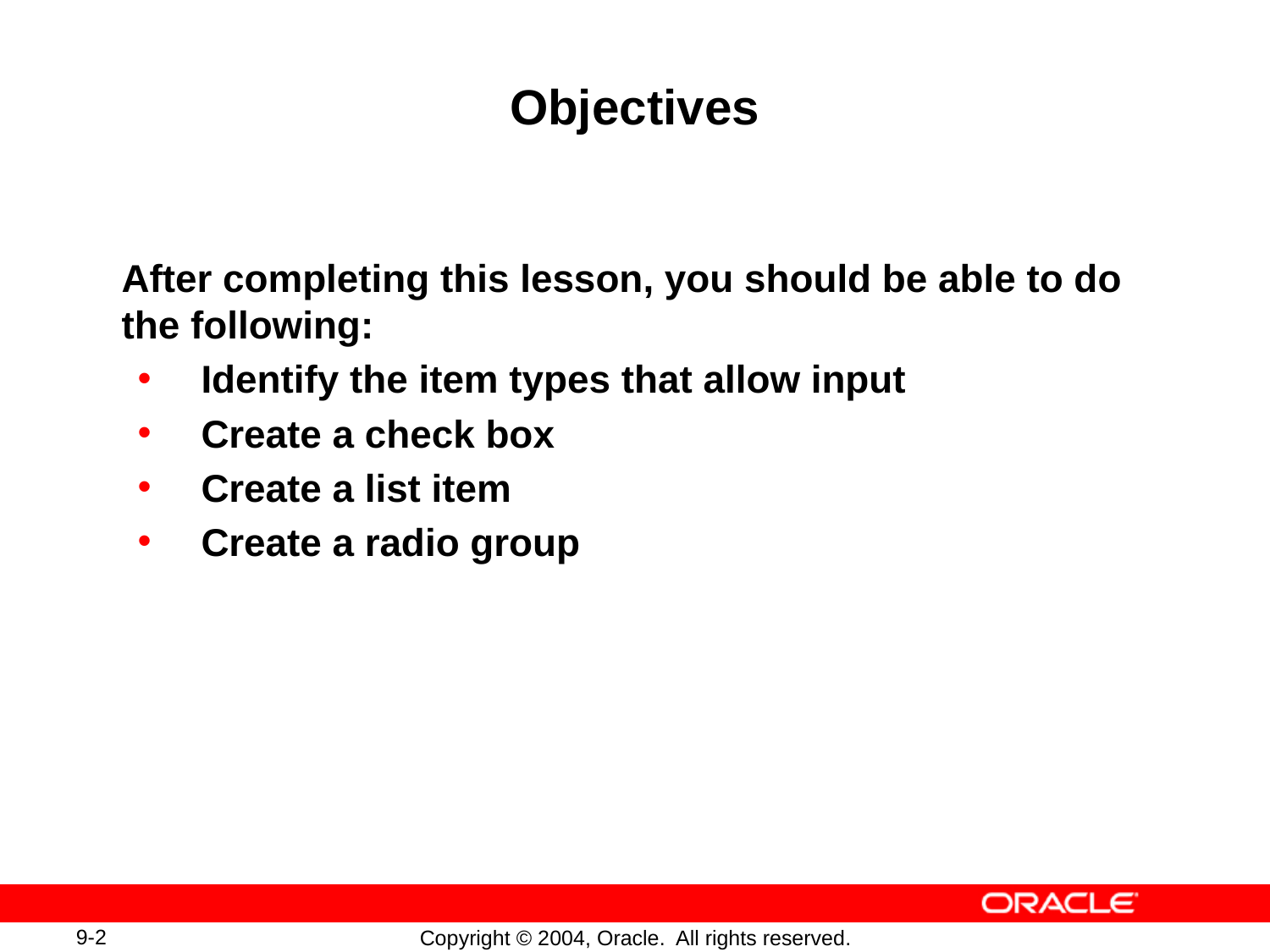

# Objectives
After completing this lesson, you should be able to do the following:
Identify the item types that allow input
Create a check box
Create a list item
Create a radio group